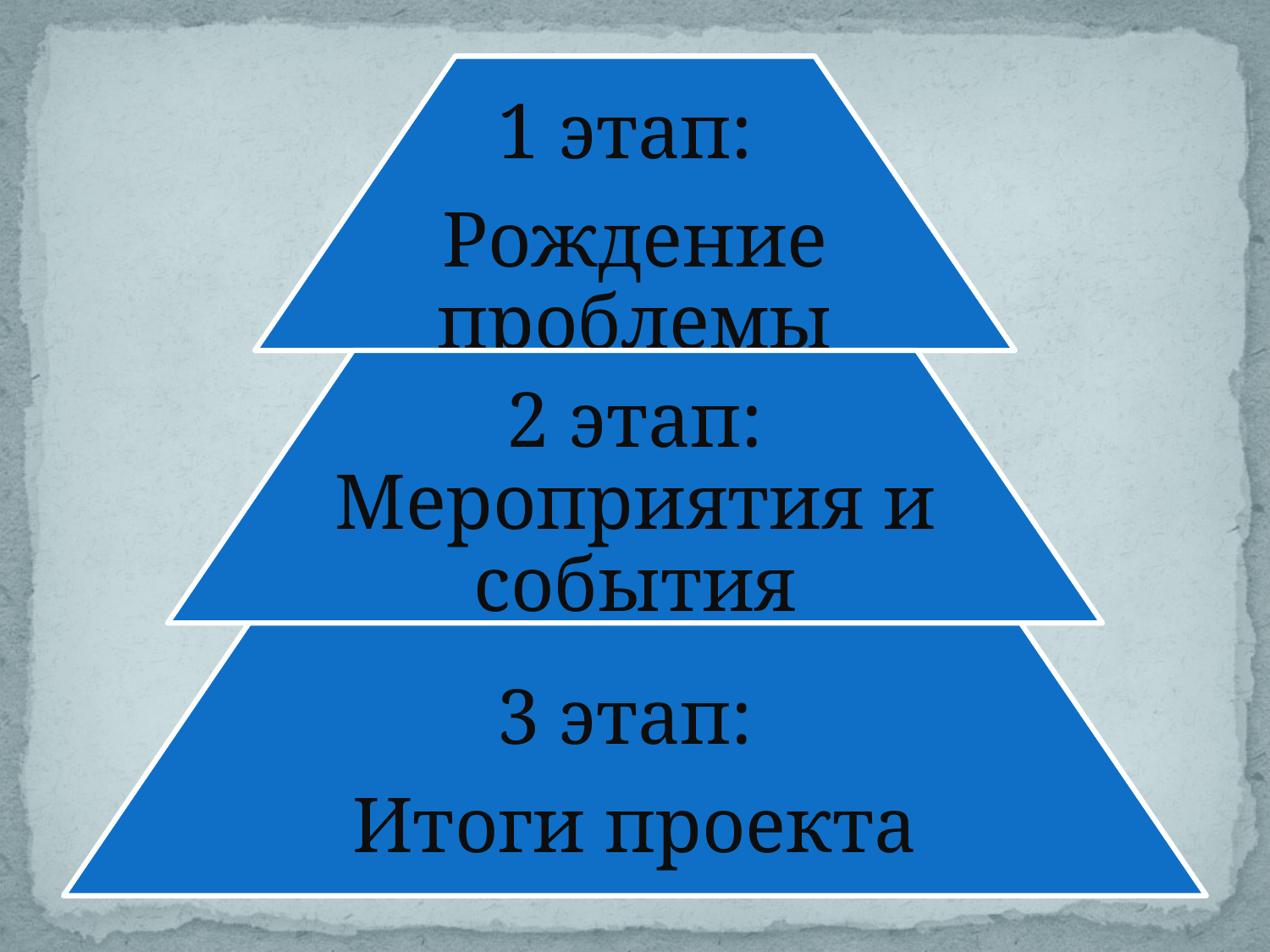

1 этап:
Рождение проблемы
2 этап: Мероприятия и события
3 этап:
Итоги проекта